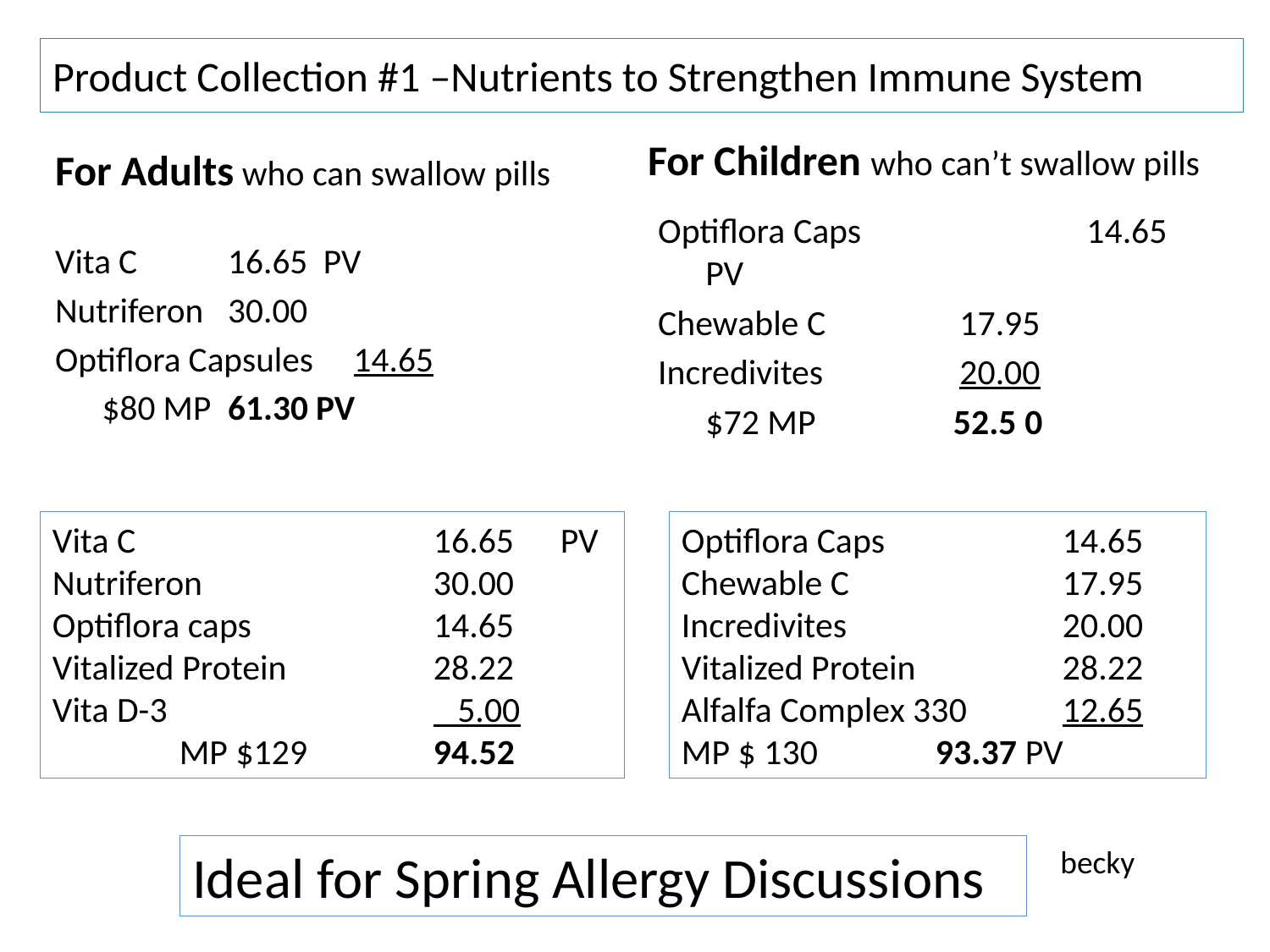

# Product Collection #1 –Nutrients to Strengthen Immune System
For Adults who can swallow pills
For Children who can’t swallow pills
Optiflora Caps		14.65 PV
Chewable C		17.95
Incredivites		20.00
	$72 MP	               52.5 0

Vita C			16.65  PV
Nutriferon 		30.00
Optiflora Capsules	14.65
	$80 MP		61.30 PV

Vita C			16.65	PV
Nutriferon 		30.00
Optiflora caps		14.65
Vitalized Protein		28.22
Vita D-3			   5.00
	MP $129	94.52
Optiflora Caps		14.65
Chewable C		17.95
Incredivites		20.00
Vitalized Protein		28.22
Alfalfa Complex 330	12.65	MP $ 130	93.37 PV
Ideal for Spring Allergy Discussions
becky